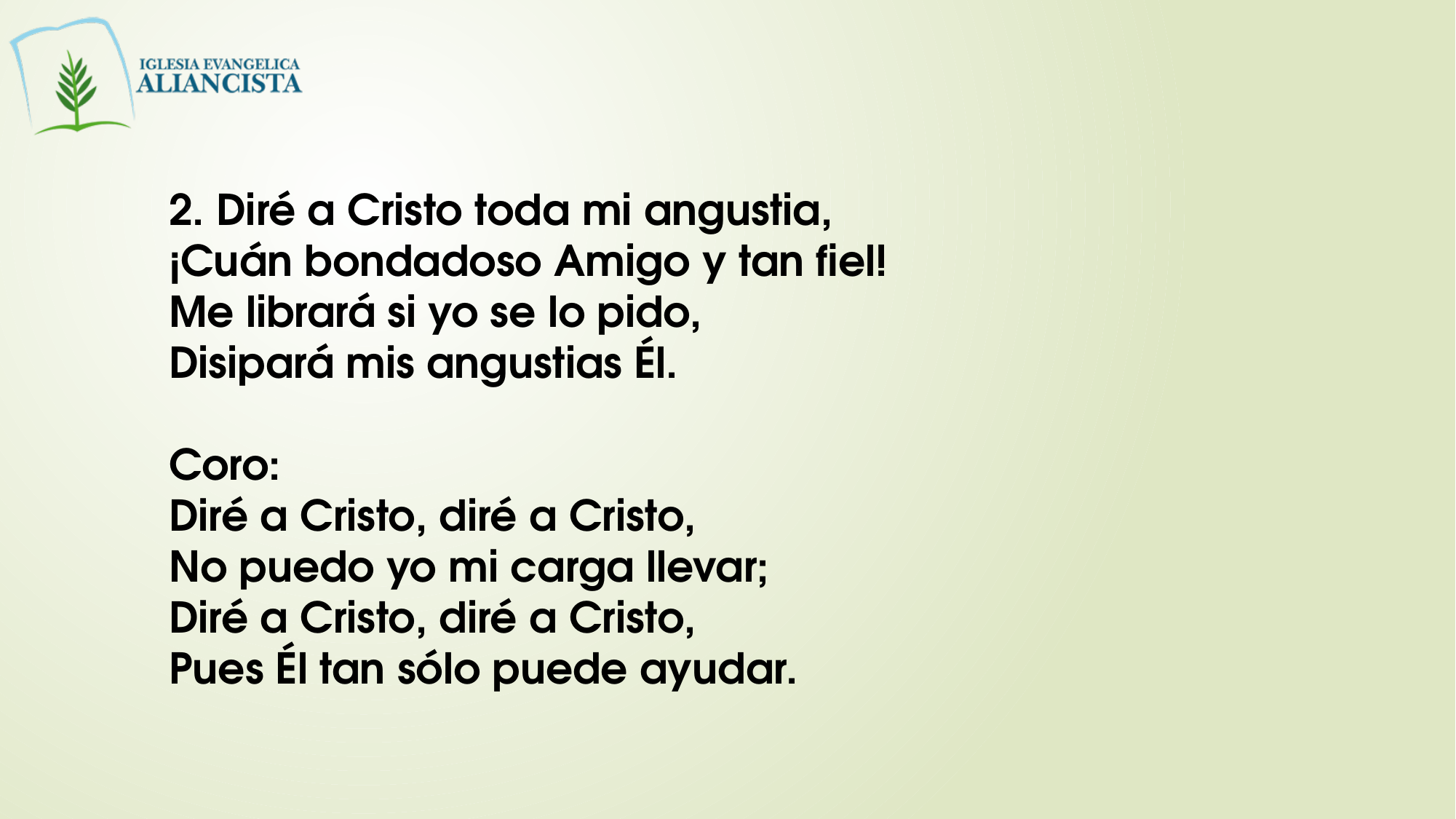

2. Diré a Cristo toda mi angustia,
¡Cuán bondadoso Amigo y tan fiel!
Me librará si yo se lo pido,
Disipará mis angustias Él.

Coro:
Diré a Cristo, diré a Cristo,
No puedo yo mi carga llevar;
Diré a Cristo, diré a Cristo,
Pues Él tan sólo puede ayudar.